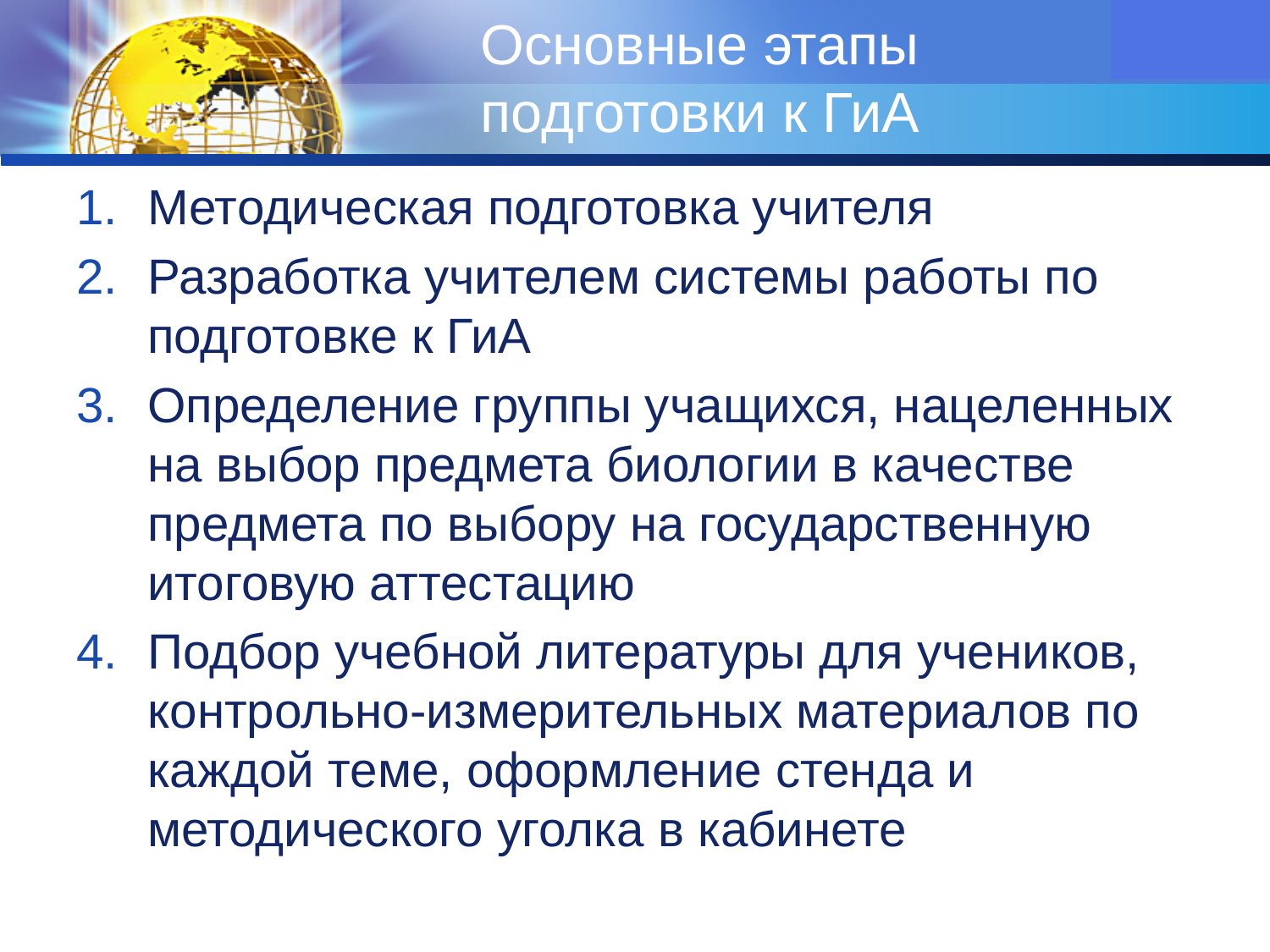

# Основные этапы подготовки к ГиА

Методическая подготовка учителя
Разработка учителем системы работы по подготовке к ГиА
Определение группы учащихся, нацеленных на выбор предмета биологии в качестве предмета по выбору на государственную итоговую аттестацию
Подбор учебной литературы для учеников, контрольно-измерительных материалов по каждой теме, оформление стенда и методического уголка в кабинете